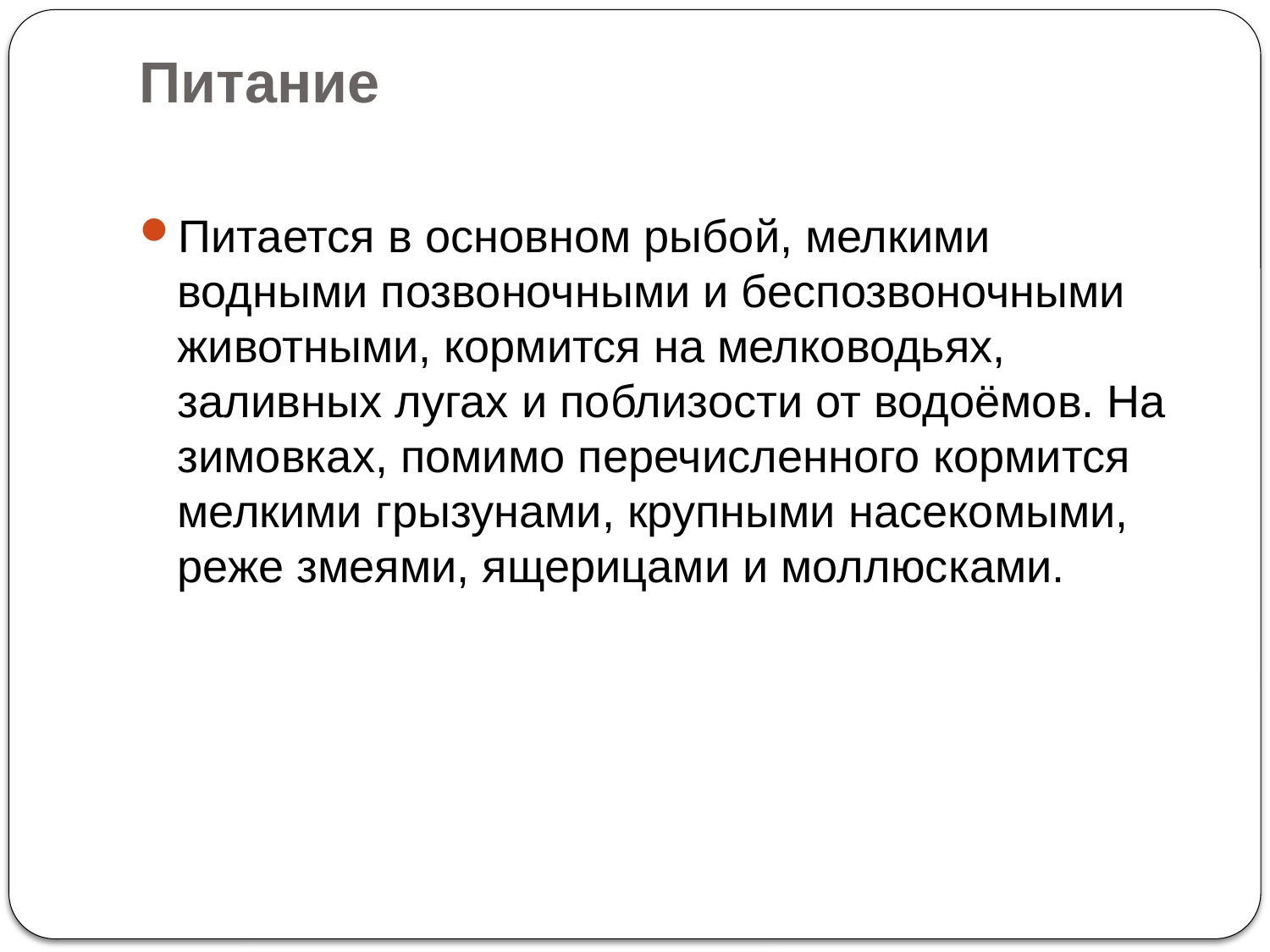

# Питание
Питается в основном рыбой, мелкими водными позвоночными и беспозвоночными животными, кормится на мелководьях, заливных лугах и поблизости от водоёмов. На зимовках, помимо перечисленного кормится мелкими грызунами, крупными насекомыми, реже змеями, ящерицами и моллюсками.